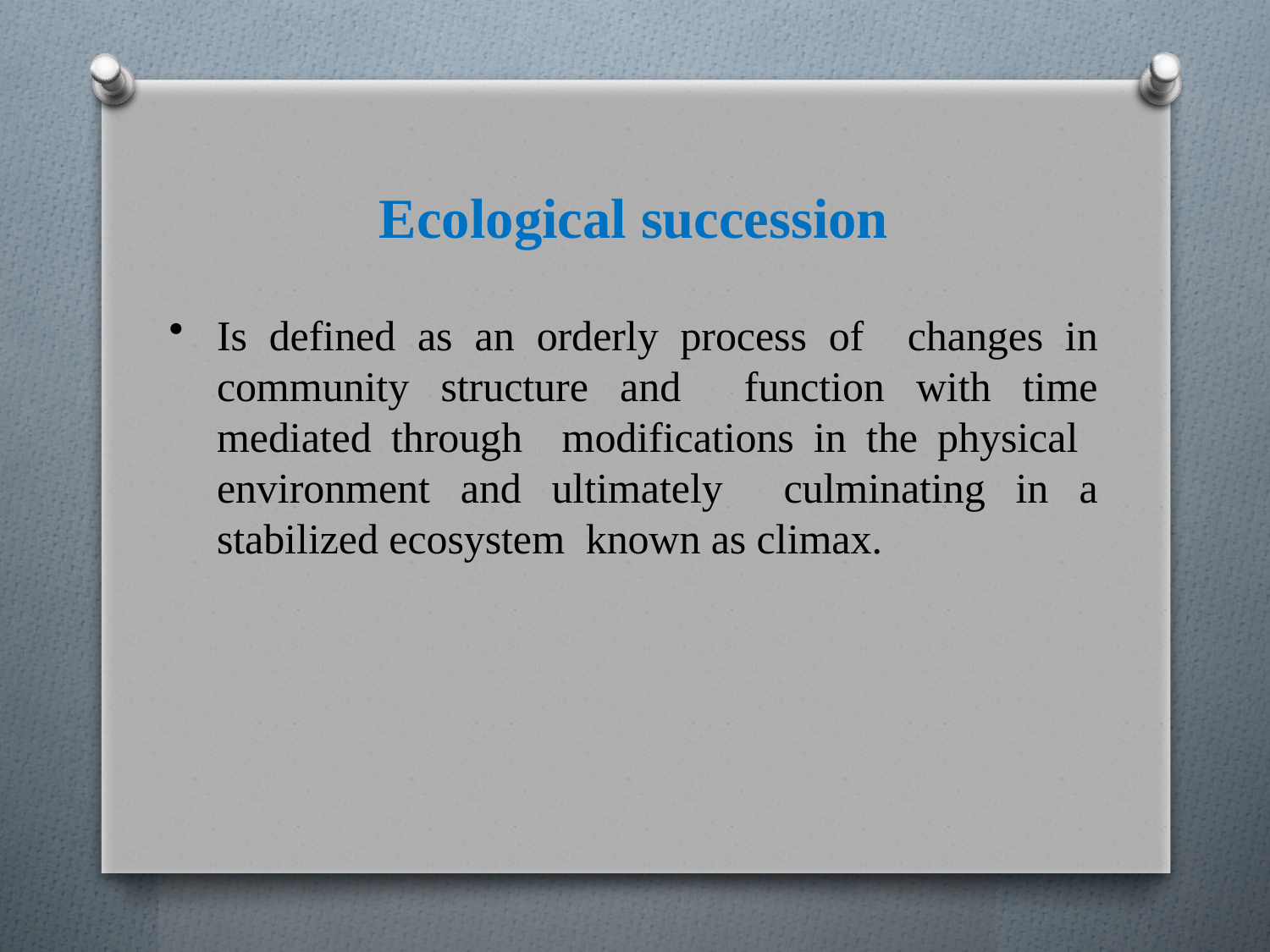

# Ecological succession
Is defined as an orderly process of  changes in community structure and  function with time mediated through  modifications in the physical  environment and ultimately  culminating in a stabilized ecosystem  known as climax.